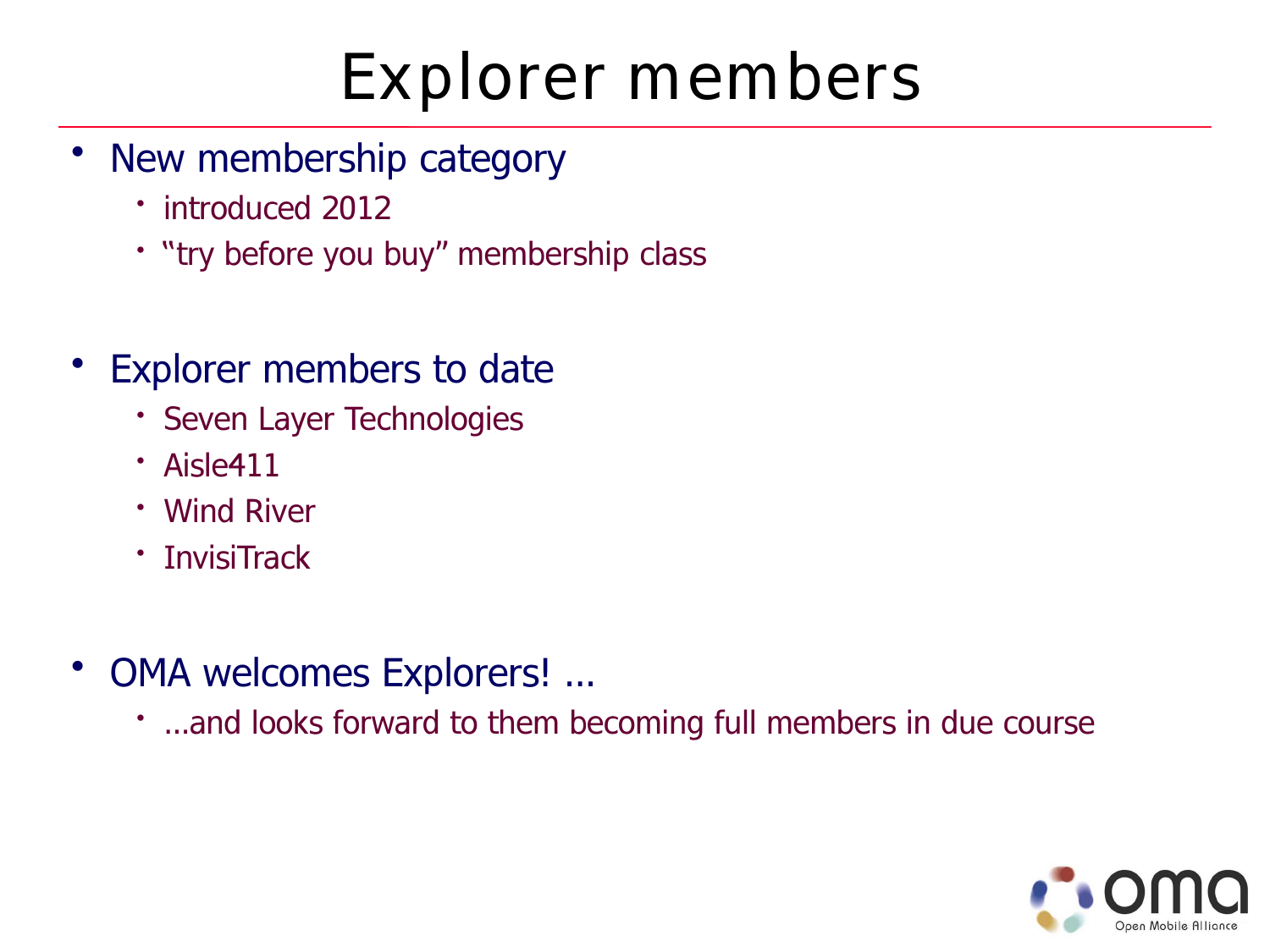

# Explorer members
New membership category
introduced 2012
“try before you buy” membership class

Explorer members to date
Seven Layer Technologies
Aisle411
Wind River
InvisiTrack

OMA welcomes Explorers! …
…and looks forward to them becoming full members in due course